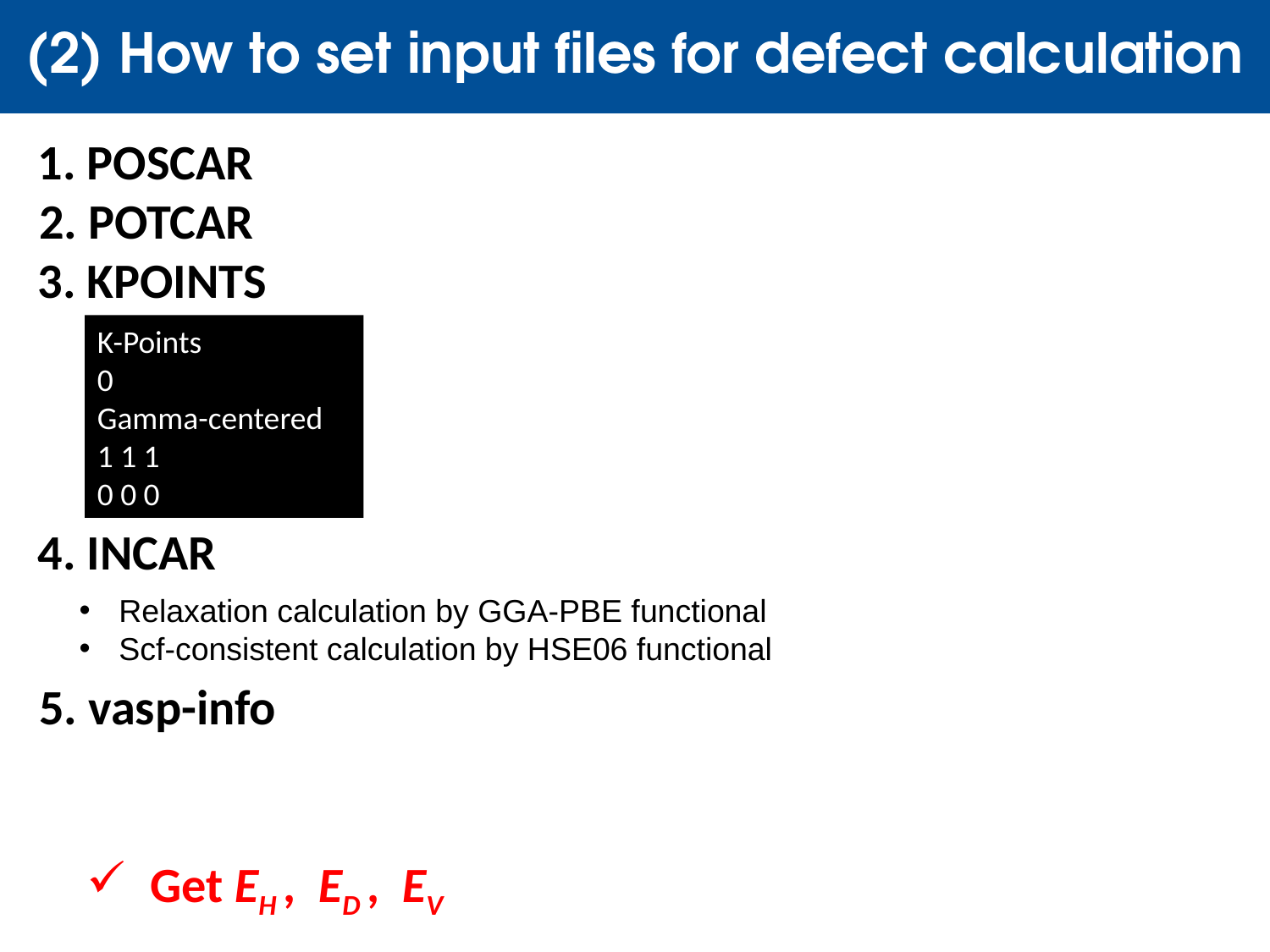

(2) How to set input files for defect calculation
1. POSCAR
2. POTCAR
3. KPOINTS
K-Points
0
Gamma-centered
1 1 1
0 0 0
4. INCAR
Relaxation calculation by GGA-PBE functional
Scf-consistent calculation by HSE06 functional

5. vasp-info
Get EH ,  ED ,  EV